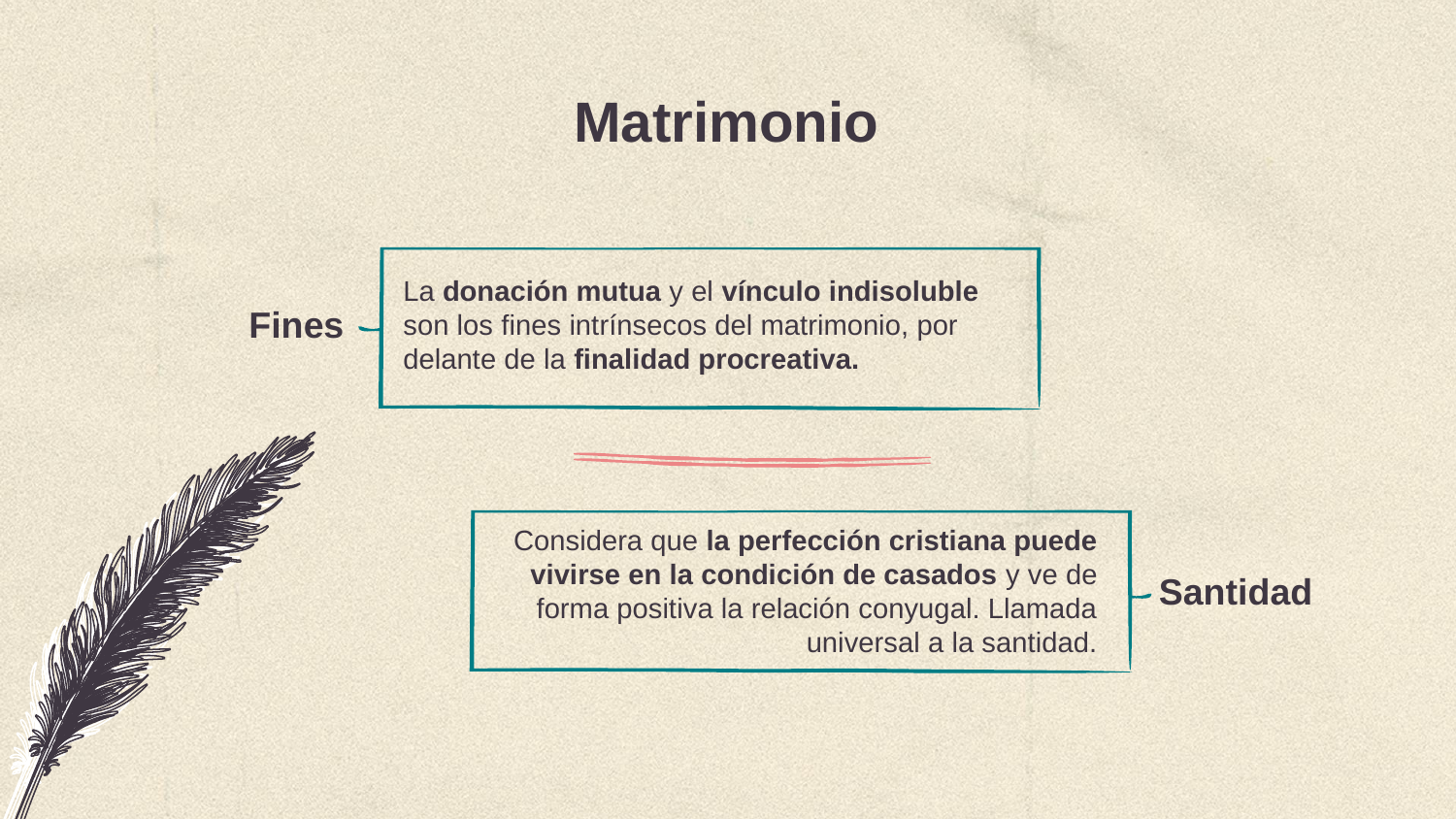

# Matrimonio

Fines
La donación mutua y el vínculo indisoluble son los fines intrínsecos del matrimonio, por delante de la finalidad procreativa.

Considera que la perfección cristiana puede vivirse en la condición de casados y ve de forma positiva la relación conyugal. Llamada universal a la santidad.
Santidad